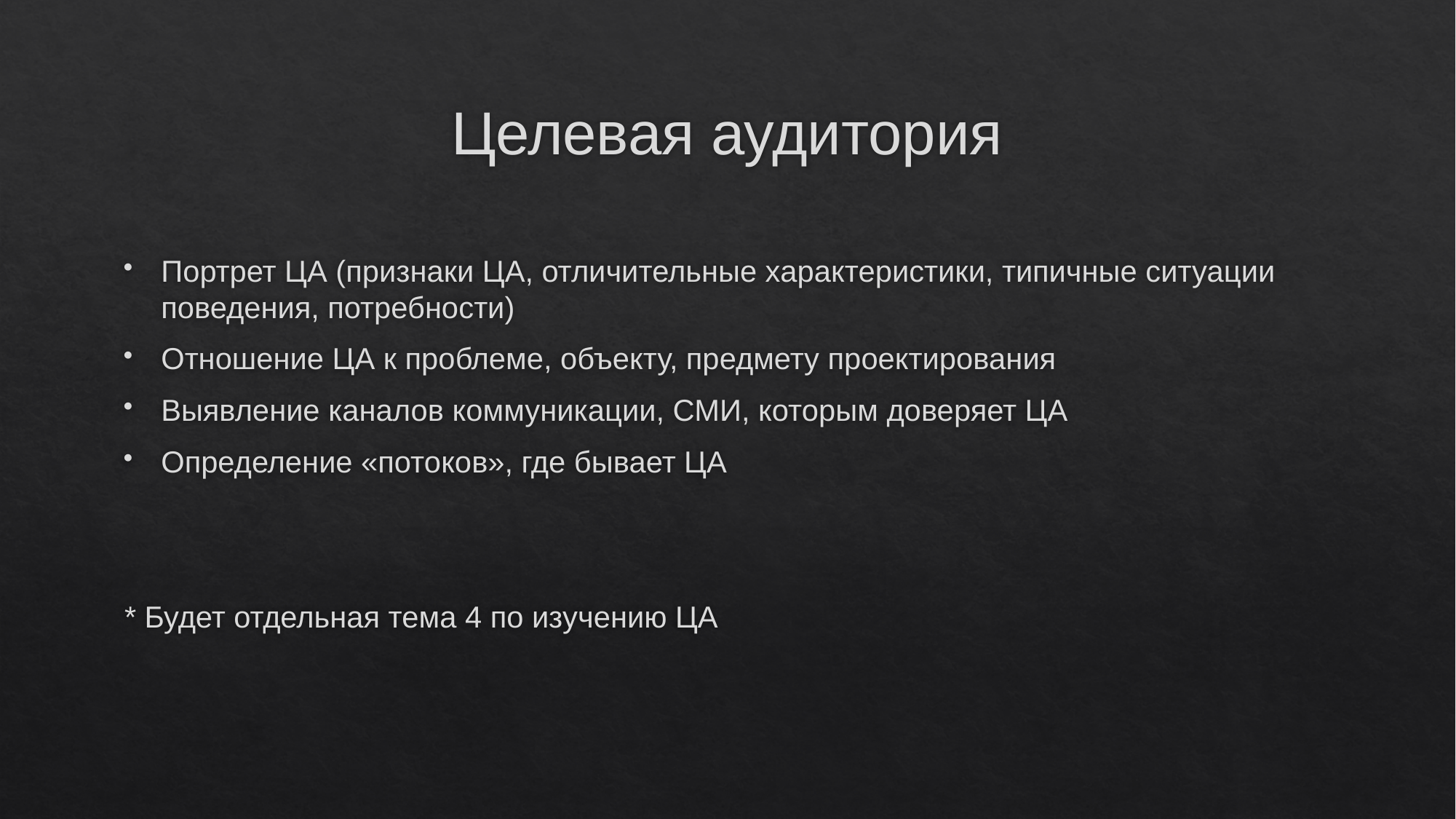

# Целевая аудитория
Портрет ЦА (признаки ЦА, отличительные характеристики, типичные ситуации поведения, потребности)
Отношение ЦА к проблеме, объекту, предмету проектирования
Выявление каналов коммуникации, СМИ, которым доверяет ЦА
Определение «потоков», где бывает ЦА

* Будет отдельная тема 4 по изучению ЦА